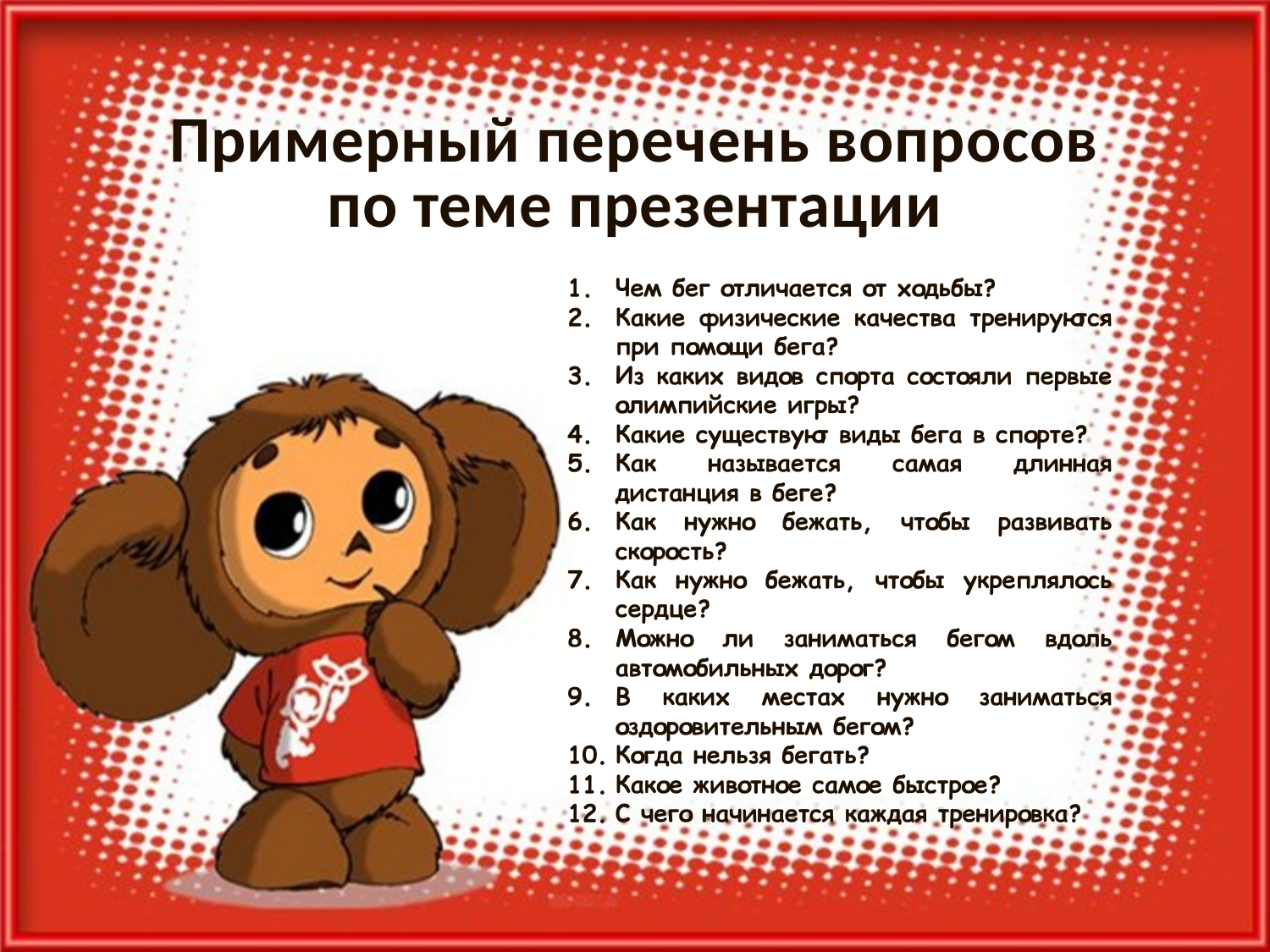

# Примерный перечень вопросов по теме презентации
Чем бег отличается от ходьбы?
Какие физические качества тренируются при помощи бега?
Из каких видов спорта состояли первые олимпийские игры?
Какие существуют виды бега в спорте?
Как называется самая длинная дистанция в беге?
Как нужно бежать, чтобы развивать скорость?
Как нужно бежать, чтобы укреплялось сердце?
Можно ли заниматься бегом вдоль автомобильных дорог?
В каких местах нужно заниматься оздоровительным бегом?
Когда нельзя бегать?
Какое животное самое быстрое?
С чего начинается каждая тренировка?